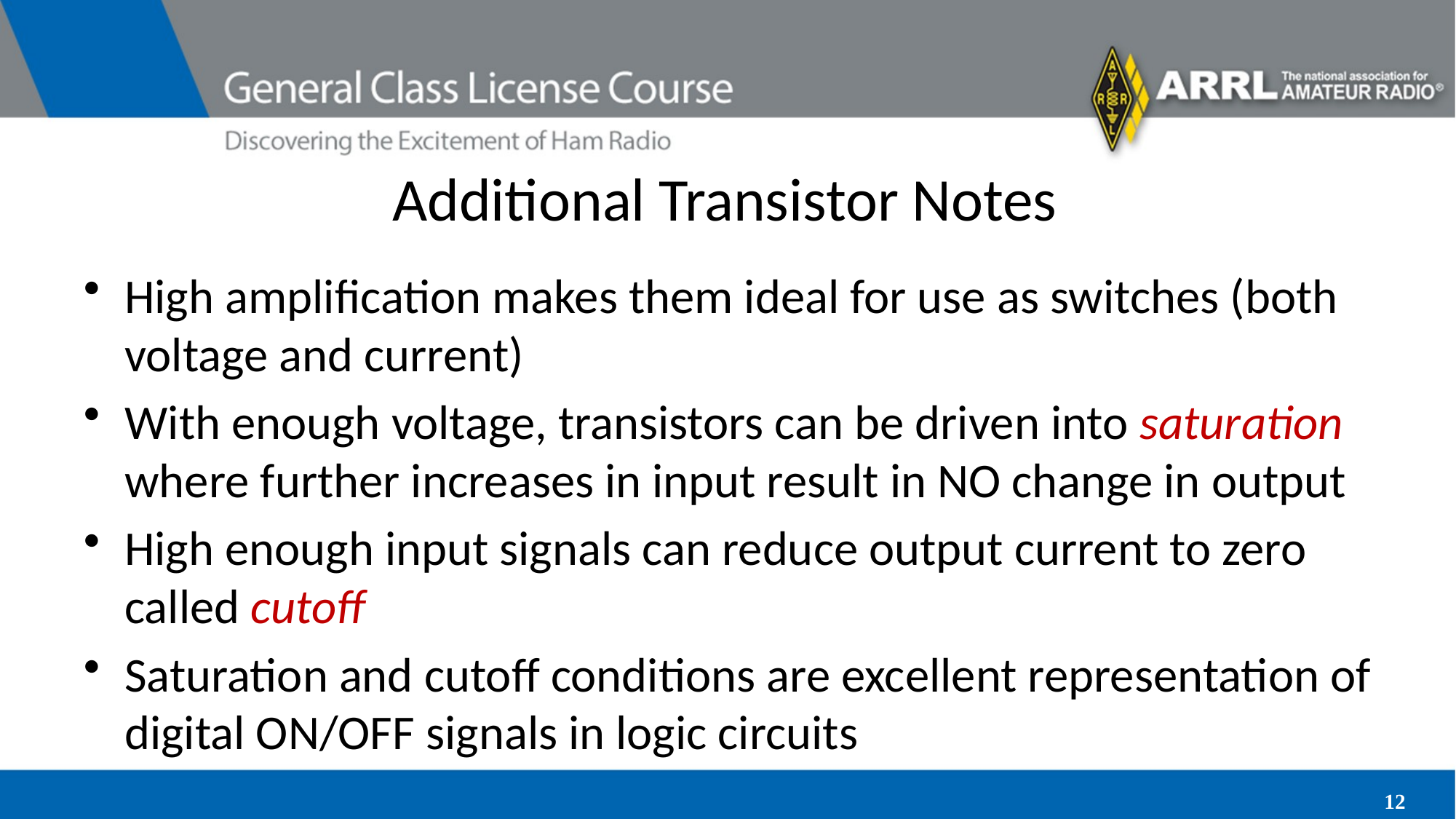

# Additional Transistor Notes
High amplification makes them ideal for use as switches (both voltage and current)
With enough voltage, transistors can be driven into saturation where further increases in input result in NO change in output
High enough input signals can reduce output current to zero called cutoff
Saturation and cutoff conditions are excellent representation of digital ON/OFF signals in logic circuits